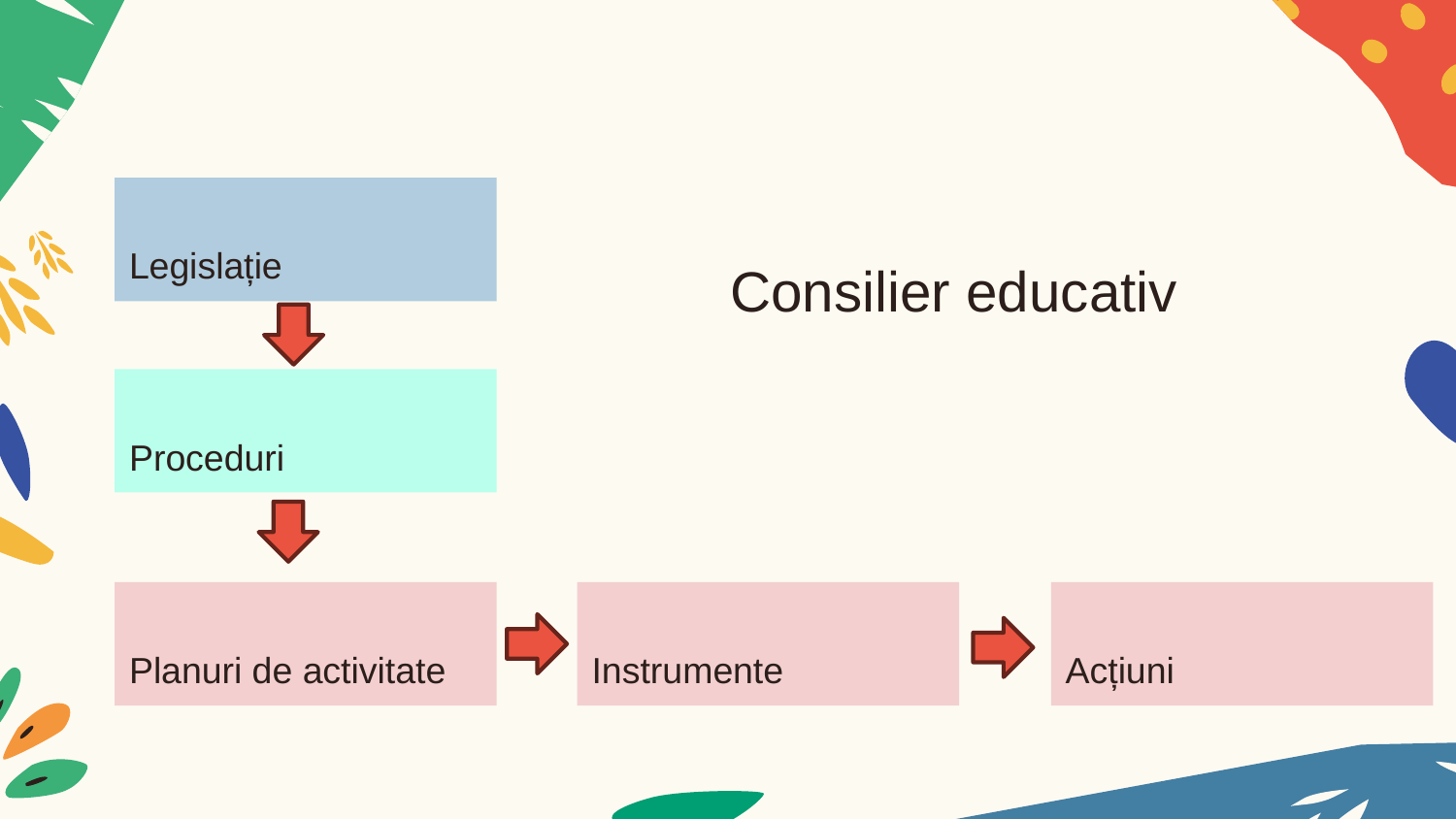

Legislație
# Consilier educativ

Proceduri
Instrumente

Planuri de activitate
Instrumente
Acțiuni